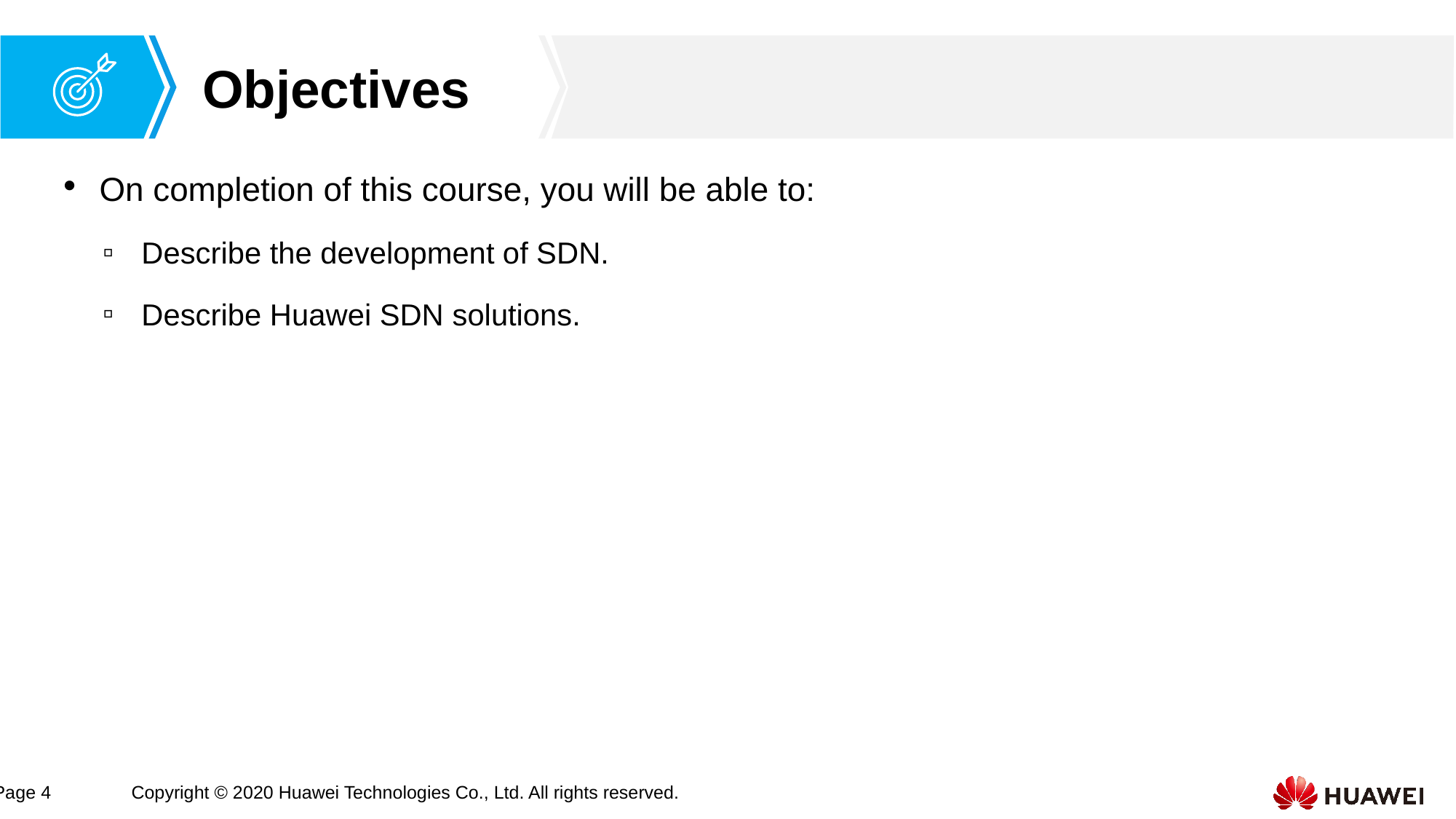

On completion of this course, you will be able to:
Describe the development of SDN.
Describe Huawei SDN solutions.